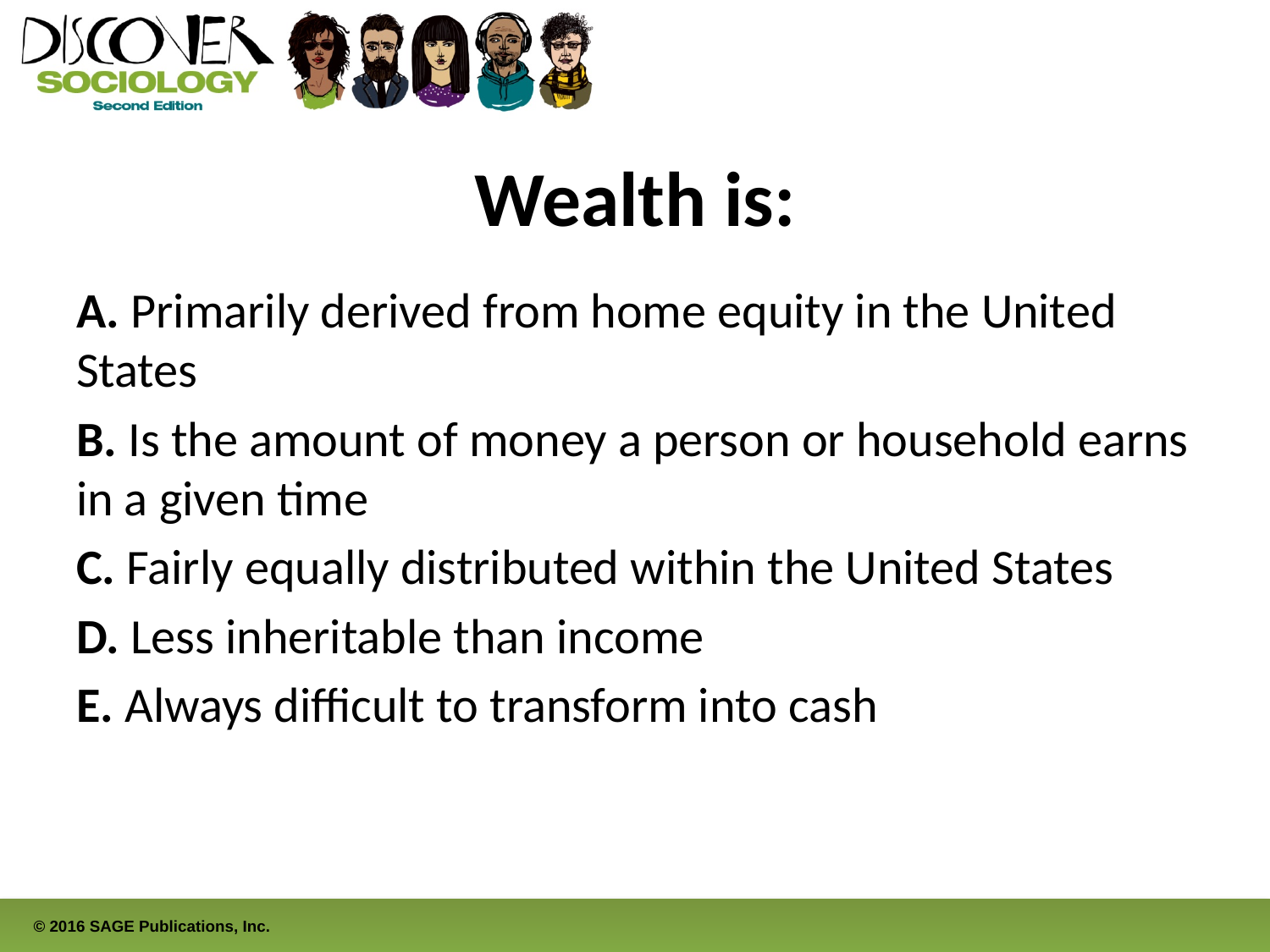

# Wealth is:
A. Primarily derived from home equity in the United States
B. Is the amount of money a person or household earns in a given time
C. Fairly equally distributed within the United States
D. Less inheritable than income
E. Always difficult to transform into cash